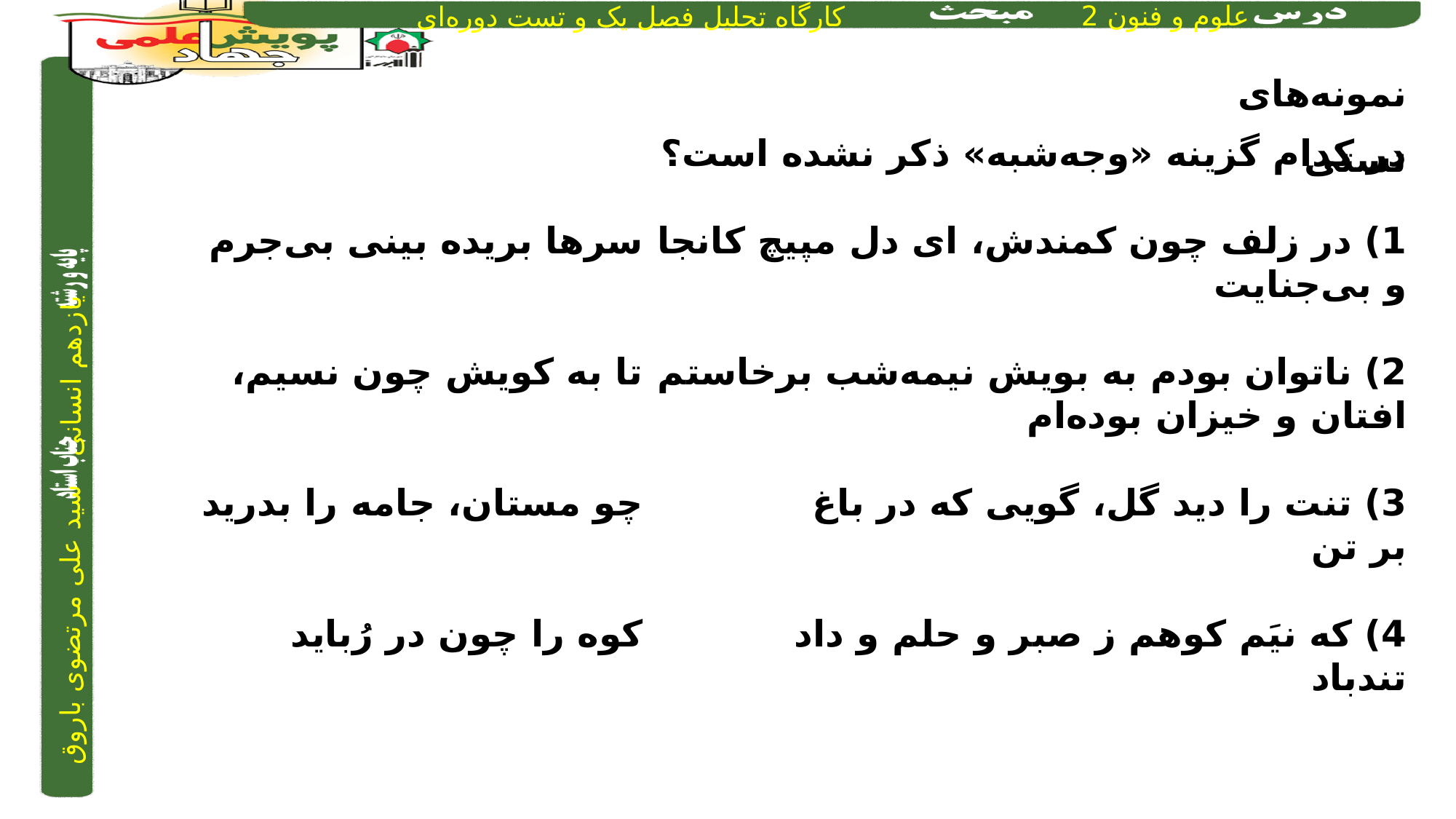

نمونه‌های تستی
در کدام گزینه «وجه‌شبه» ذکر نشده است؟

1) در زلف چون کمندش، ای دل مپیچ کانجا	 	سرها بریده بینی بی‌جرم و بی‌جنایت

2) ناتوان بودم به بویش نیمه‌شب برخاستم	 	تا به کویش چون نسیم، افتان و خیزان بوده‌ام

3) تنت را دید گل، گویی که در باغ		 	چو مستان، جامه را بدرید بر تن

4) که نیَم کوهم ز صبر و حلم و داد		 	کوه را چون در رُباید تندباد

1